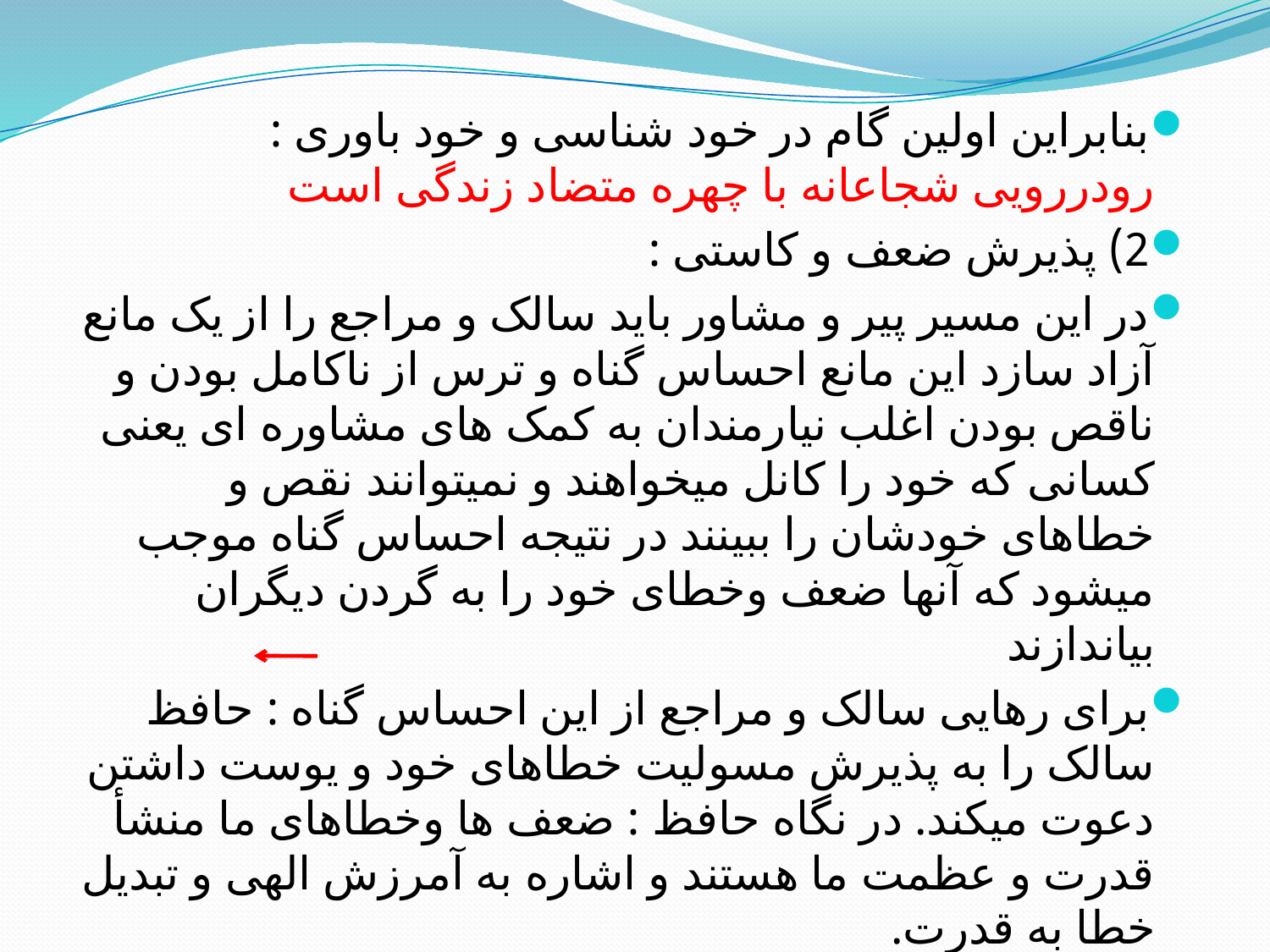

بنابراین اولین گام در خود شناسی و خود باوری : رودررویی شجاعانه با چهره متضاد زندگی است
2) پذیرش ضعف و کاستی :
در این مسیر پیر و مشاور باید سالک و مراجع را از یک مانع آزاد سازد این مانع احساس گناه و ترس از ناکامل بودن و ناقص بودن اغلب نیارمندان به کمک های مشاوره ای یعنی کسانی که خود را کانل میخواهند و نمیتوانند نقص و خطاهای خودشان را ببینند در نتیجه احساس گناه موجب میشود که آنها ضعف وخطای خود را به گردن دیگران بیاندازند
برای رهایی سالک و مراجع از این احساس گناه : حافظ	    سالک را به پذیرش مسولیت خطاهای خود و یوست داشتن دعوت میکند. در نگاه حافظ : ضعف ها وخطاهای ما منشأ قدرت و عظمت ما هستند و اشاره به آمرزش الهی و تبدیل خطا به قدرت.